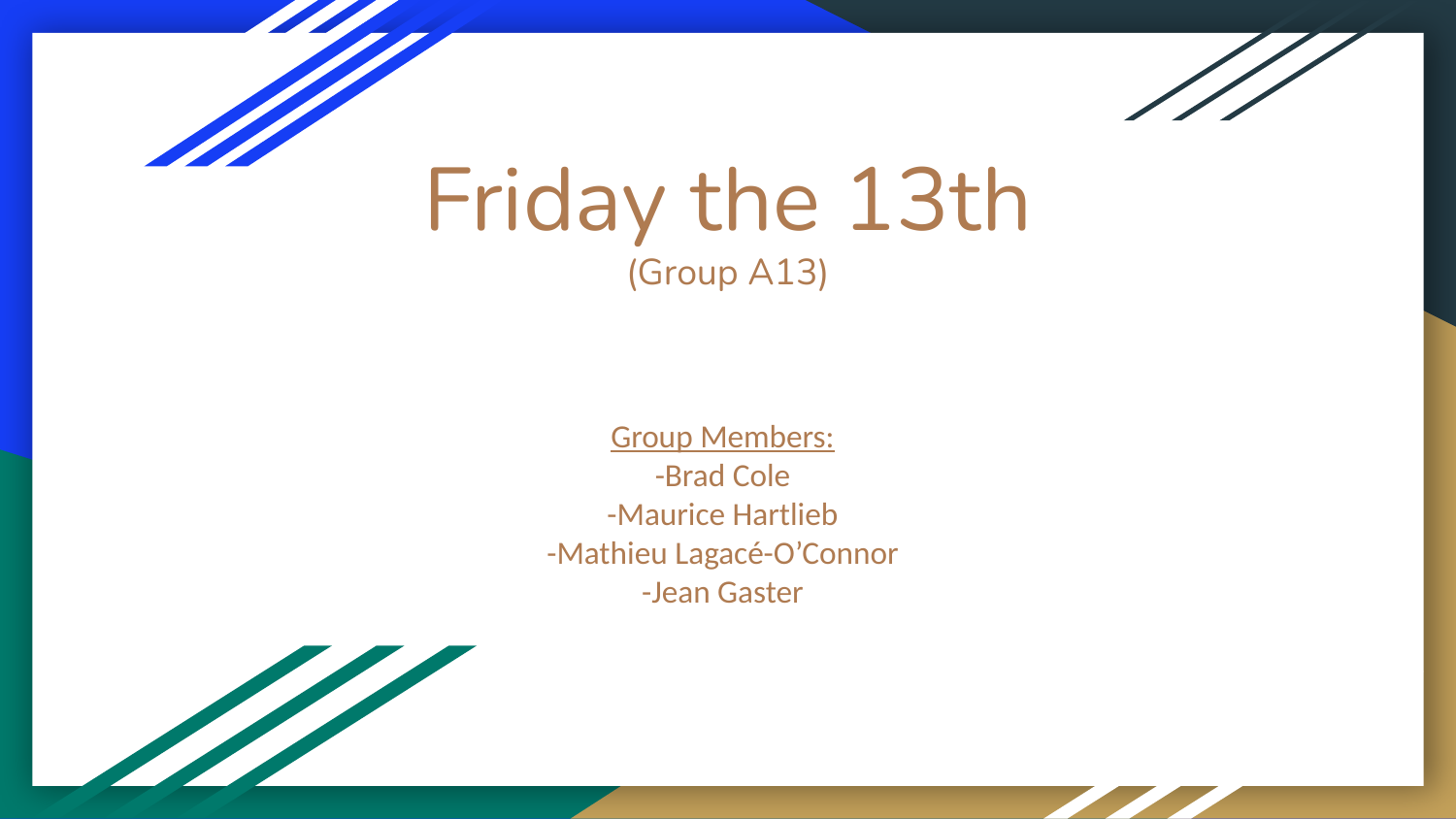

# Friday the 13th
(Group A13)
Group Members:
-Brad Cole
-Maurice Hartlieb
-Mathieu Lagacé-O’Connor
-Jean Gaster